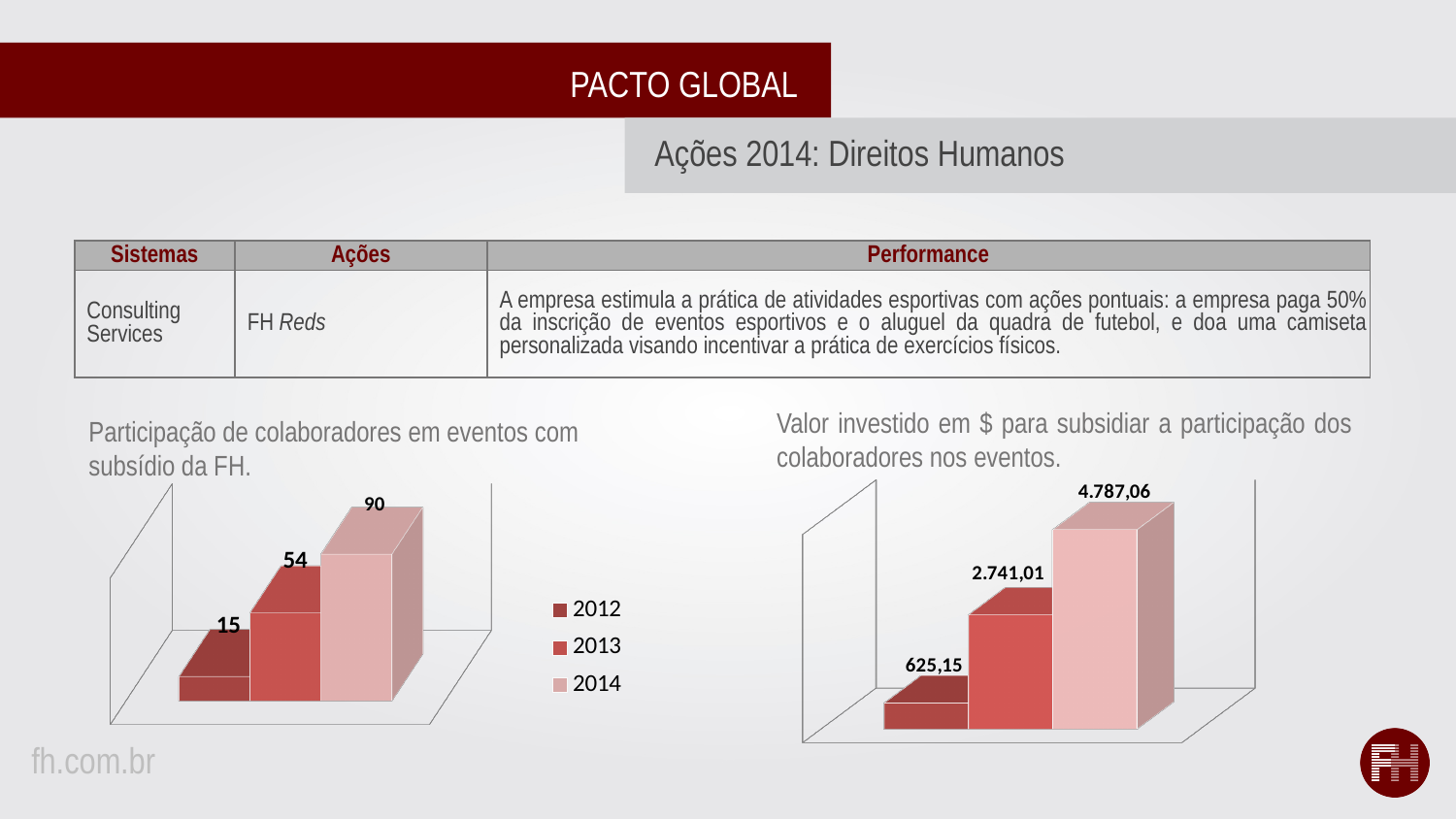

PACTO GLOBAL
Ações 2014: Direitos Humanos
| Sistemas | Ações | Performance |
| --- | --- | --- |
| Consulting Services | FH Reds | A empresa estimula a prática de atividades esportivas com ações pontuais: a empresa paga 50% da inscrição de eventos esportivos e o aluguel da quadra de futebol, e doa uma camiseta personalizada visando incentivar a prática de exercícios físicos. |

[unsupported chart]

Valor investido em $ para subsidiar a participação dos colaboradores nos eventos.
Participação de colaboradores em eventos com subsídio da FH.

[unsupported chart]